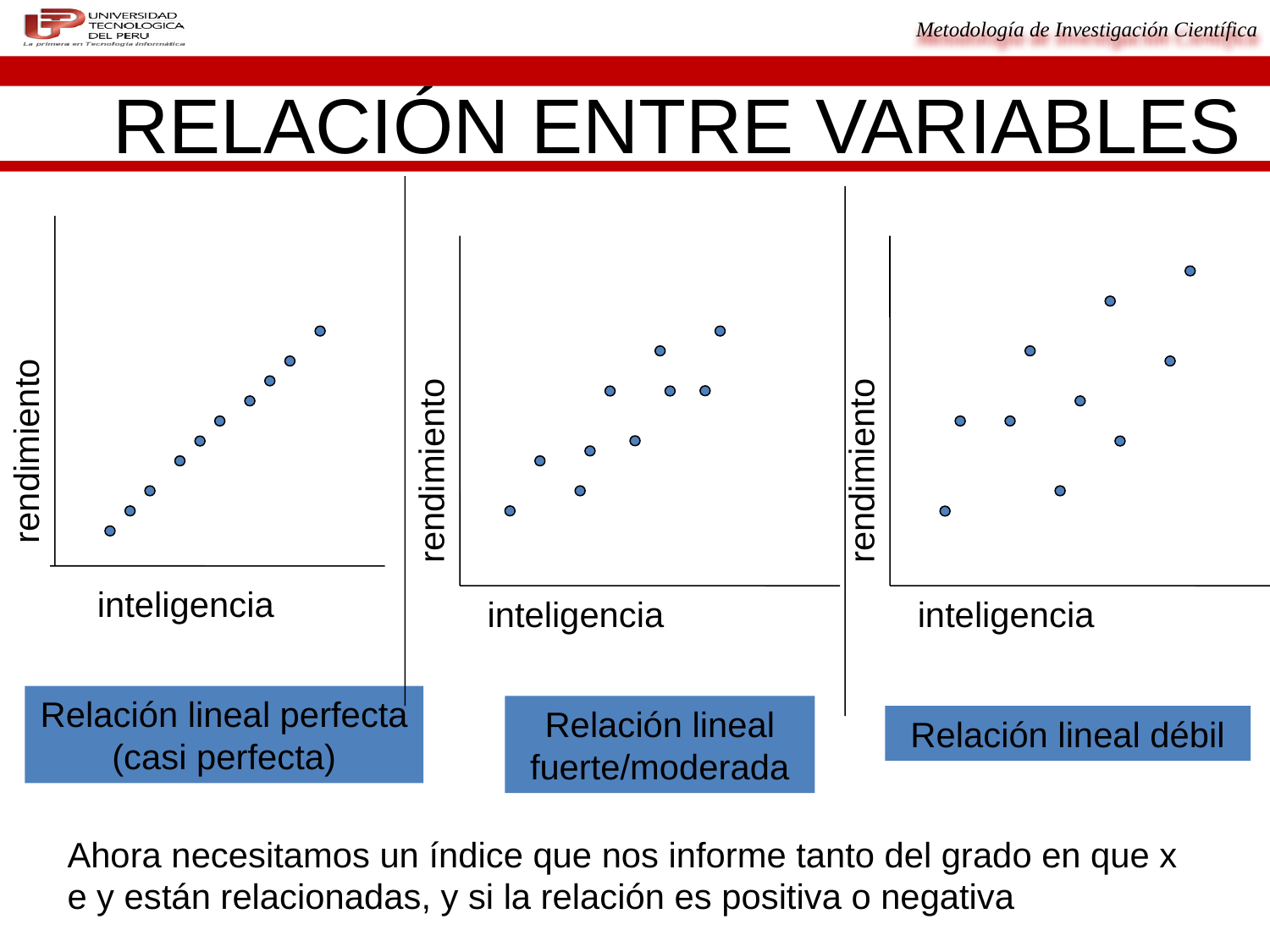

RELACIÓN ENTRE VARIABLES

rendimiento

rendimiento
rendimiento

inteligencia

inteligencia
inteligencia
Relación lineal perfecta (casi perfecta)
Relación lineal fuerte/moderada
Relación lineal débil
Ahora necesitamos un índice que nos informe tanto del grado en que x e y están relacionadas, y si la relación es positiva o negativa